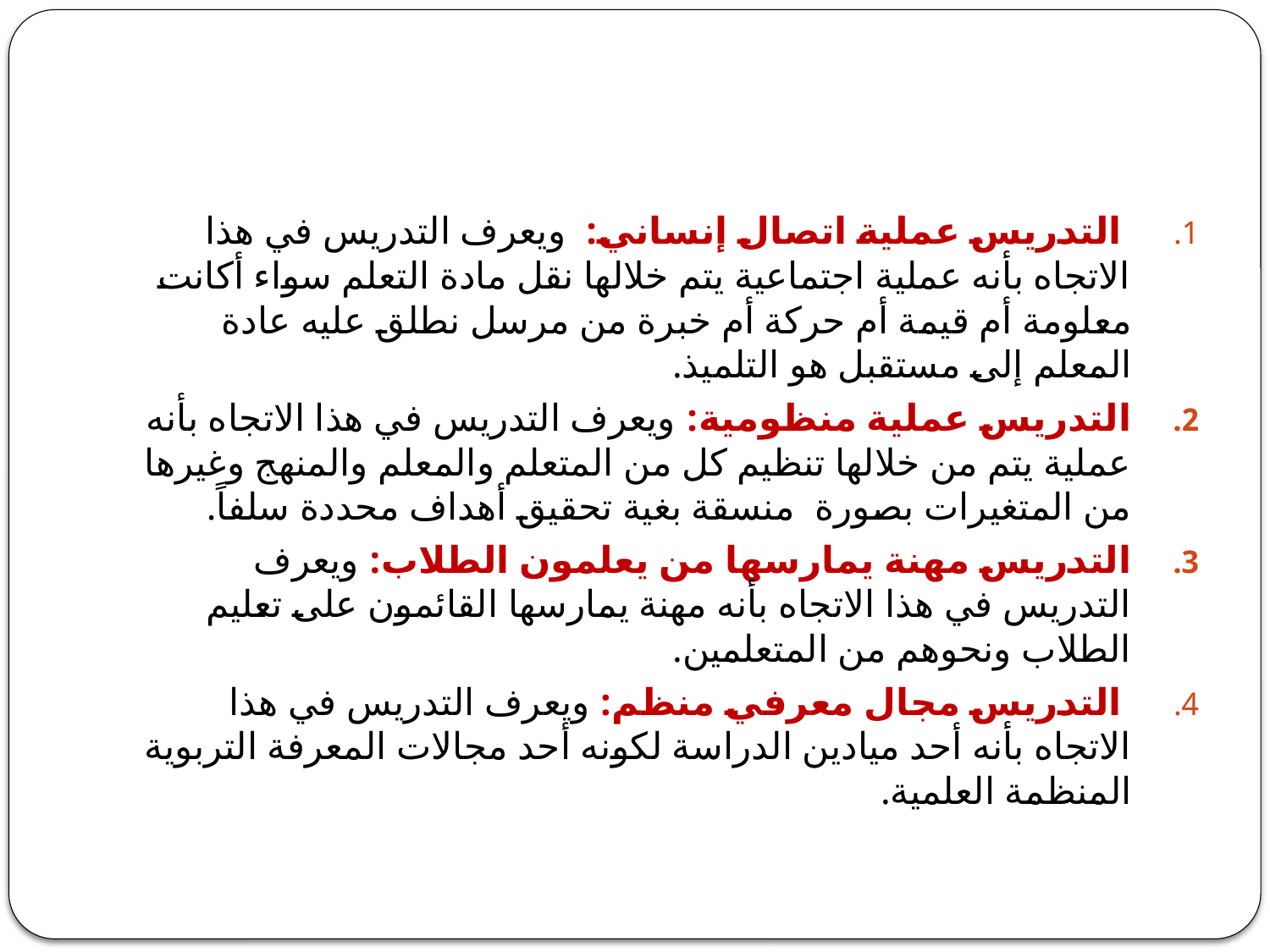

#
 التدريس عملية اتصال إنساني:  ويعرف التدريس في هذا الاتجاه بأنه عملية اجتماعية يتم خلالها نقل مادة التعلم سواء أكانت معلومة أم قيمة أم حركة أم خبرة من مرسل نطلق عليه عادة المعلم إلى مستقبل هو التلميذ.
التدريس عملية منظومية: ويعرف التدريس في هذا الاتجاه بأنه عملية يتم من خلالها تنظيم كل من المتعلم والمعلم والمنهج وغيرها من المتغيرات بصورة  منسقة بغية تحقيق أهداف محددة سلفاً.
التدريس مهنة يمارسها من يعلمون الطلاب: ويعرف التدريس في هذا الاتجاه بأنه مهنة يمارسها القائمون على تعليم الطلاب ونحوهم من المتعلمين.
 التدريس مجال معرفي منظم: ويعرف التدريس في هذا الاتجاه بأنه أحد ميادين الدراسة لكونه أحد مجالات المعرفة التربوية المنظمة العلمية.